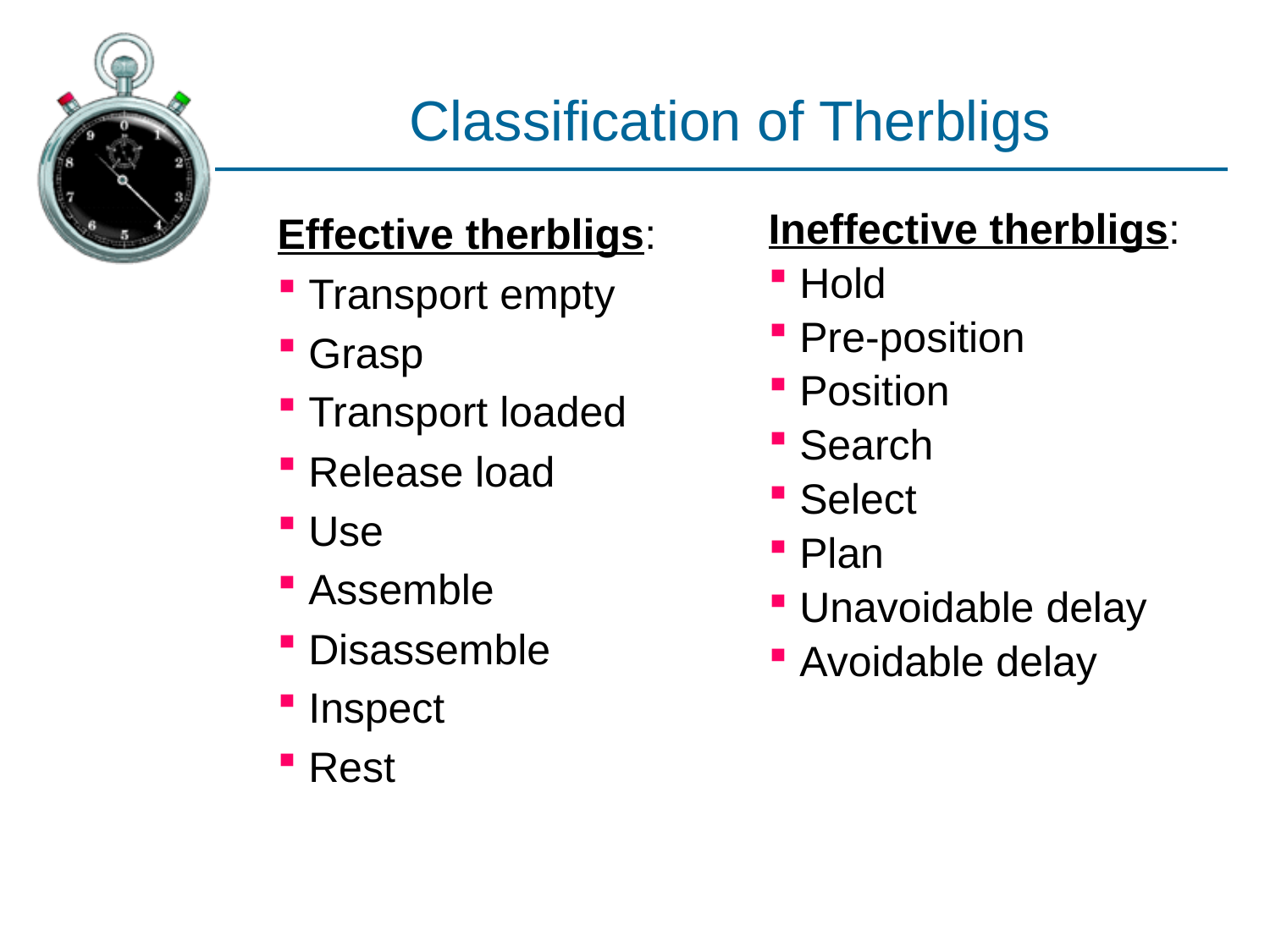

# Classification of Therbligs
Effective therbligs:
 Transport empty
 Grasp
 Transport loaded
 Release load
 Use
 Assemble
 Disassemble
 Inspect
 Rest
Ineffective therbligs:
 Hold
 Pre-position
 Position
 Search
 Select
 Plan
 Unavoidable delay
 Avoidable delay